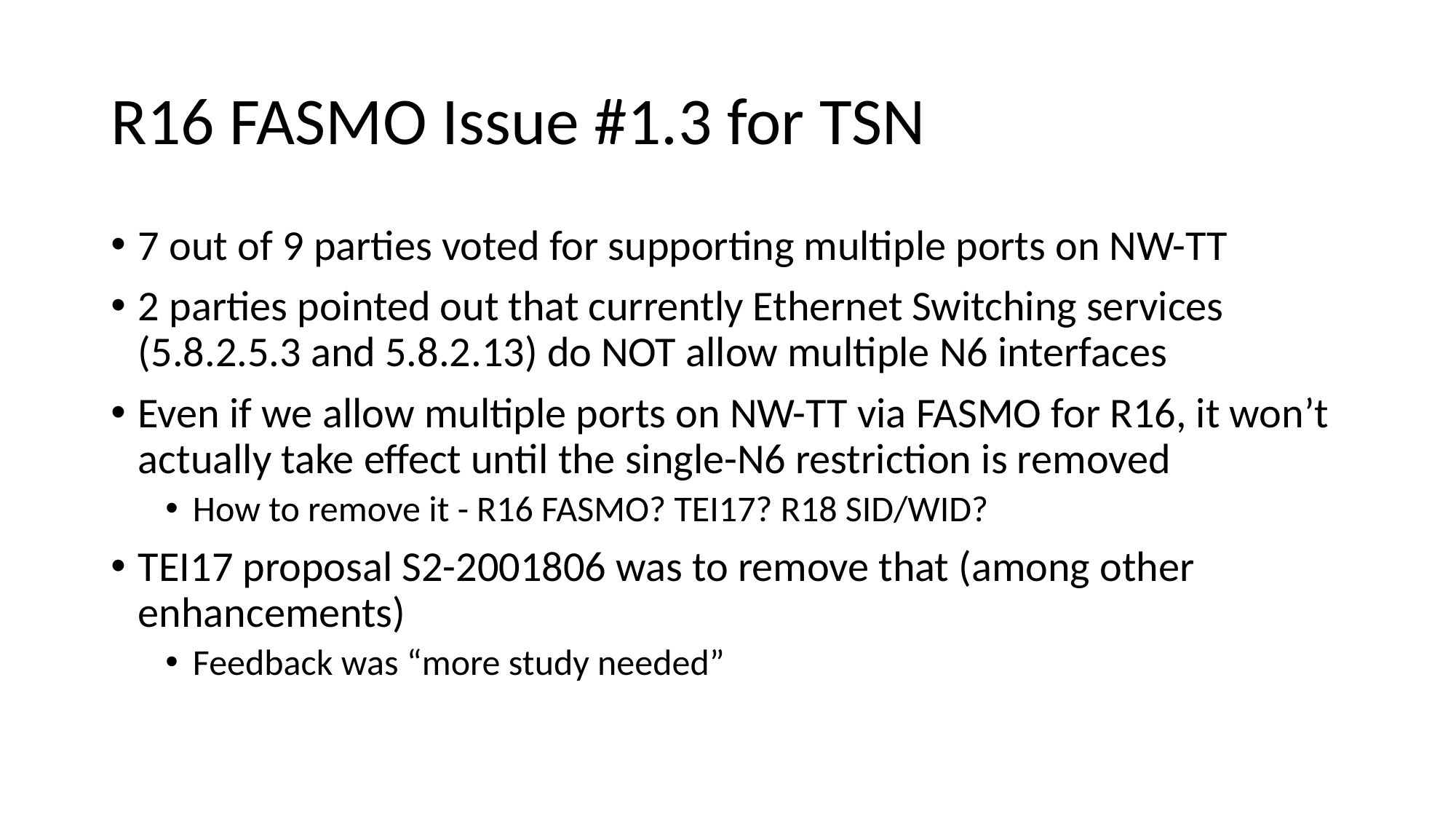

# R16 FASMO Issue #1.3 for TSN
7 out of 9 parties voted for supporting multiple ports on NW-TT
2 parties pointed out that currently Ethernet Switching services (5.8.2.5.3 and 5.8.2.13) do NOT allow multiple N6 interfaces
Even if we allow multiple ports on NW-TT via FASMO for R16, it won’t actually take effect until the single-N6 restriction is removed
How to remove it - R16 FASMO? TEI17? R18 SID/WID?
TEI17 proposal S2-2001806 was to remove that (among other enhancements)
Feedback was “more study needed”